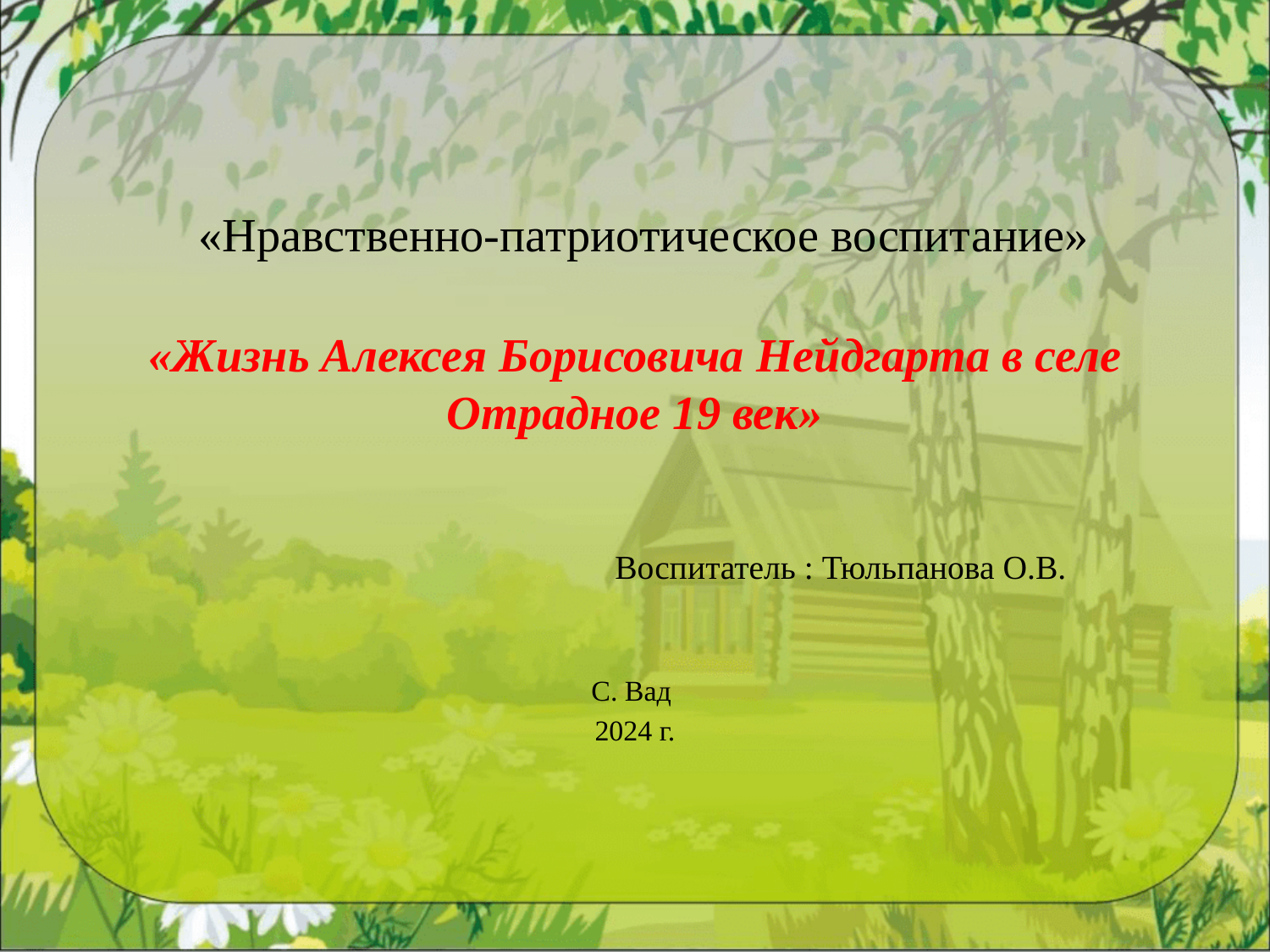

# «Нравственно-патриотическое воспитание» «Жизнь Алексея Борисовича Нейдгарта в селе Отрадное 19 век»
Воспитатель : Тюльпанова О.В.

С. Вад
2024 г.